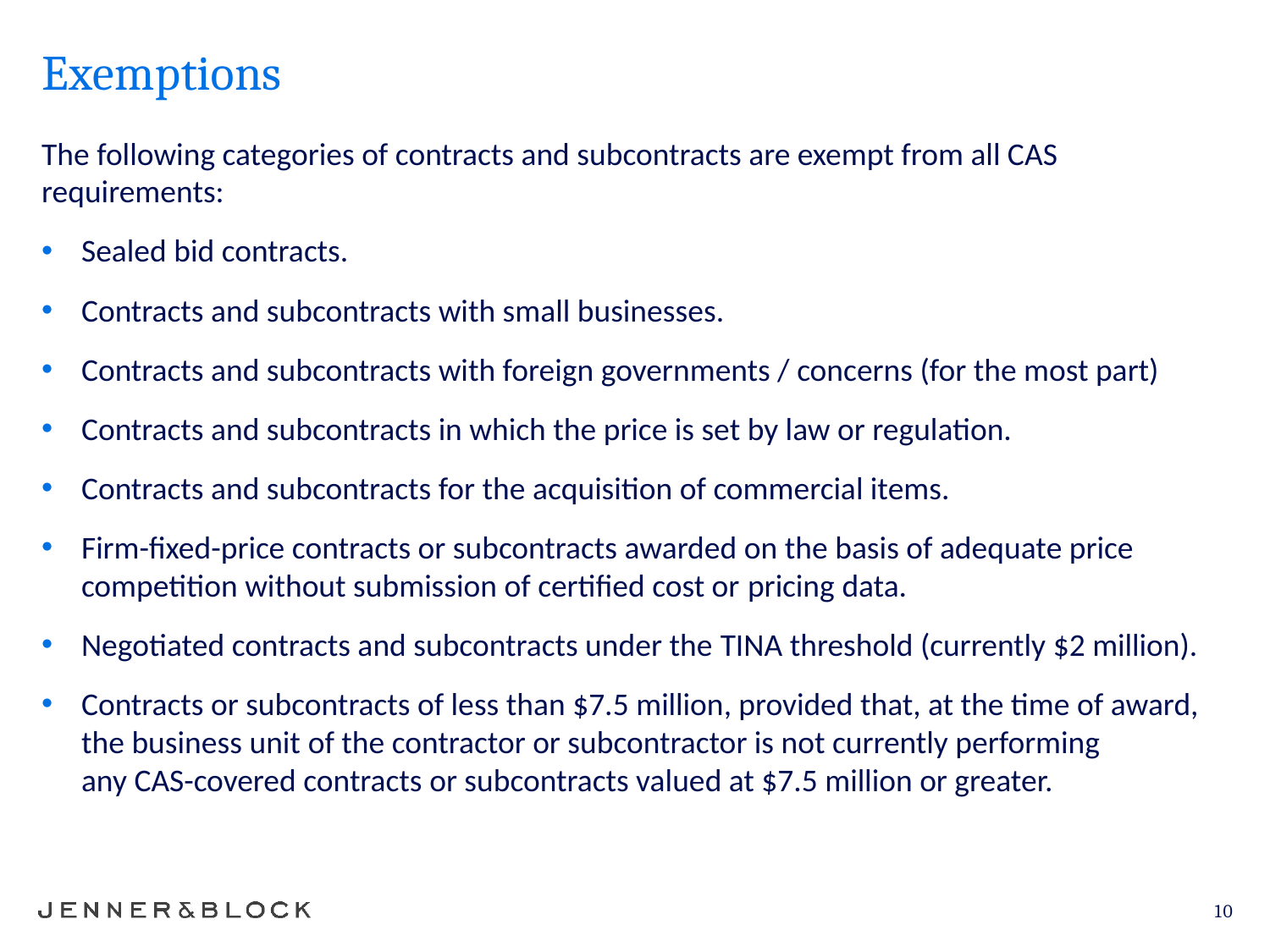

# Exemptions
The following categories of contracts and subcontracts are exempt from all CAS requirements:
Sealed bid contracts.
Contracts and subcontracts with small businesses.
Contracts and subcontracts with foreign governments / concerns (for the most part)
Contracts and subcontracts in which the price is set by law or regulation.
Contracts and subcontracts for the acquisition of commercial items.
Firm-fixed-price contracts or subcontracts awarded on the basis of adequate price competition without submission of certified cost or pricing data.
Negotiated contracts and subcontracts under the TINA threshold (currently $2 million).
Contracts or subcontracts of less than $7.5 million, provided that, at the time of award, the business unit of the contractor or subcontractor is not currently performing any CAS-covered contracts or subcontracts valued at $7.5 million or greater.